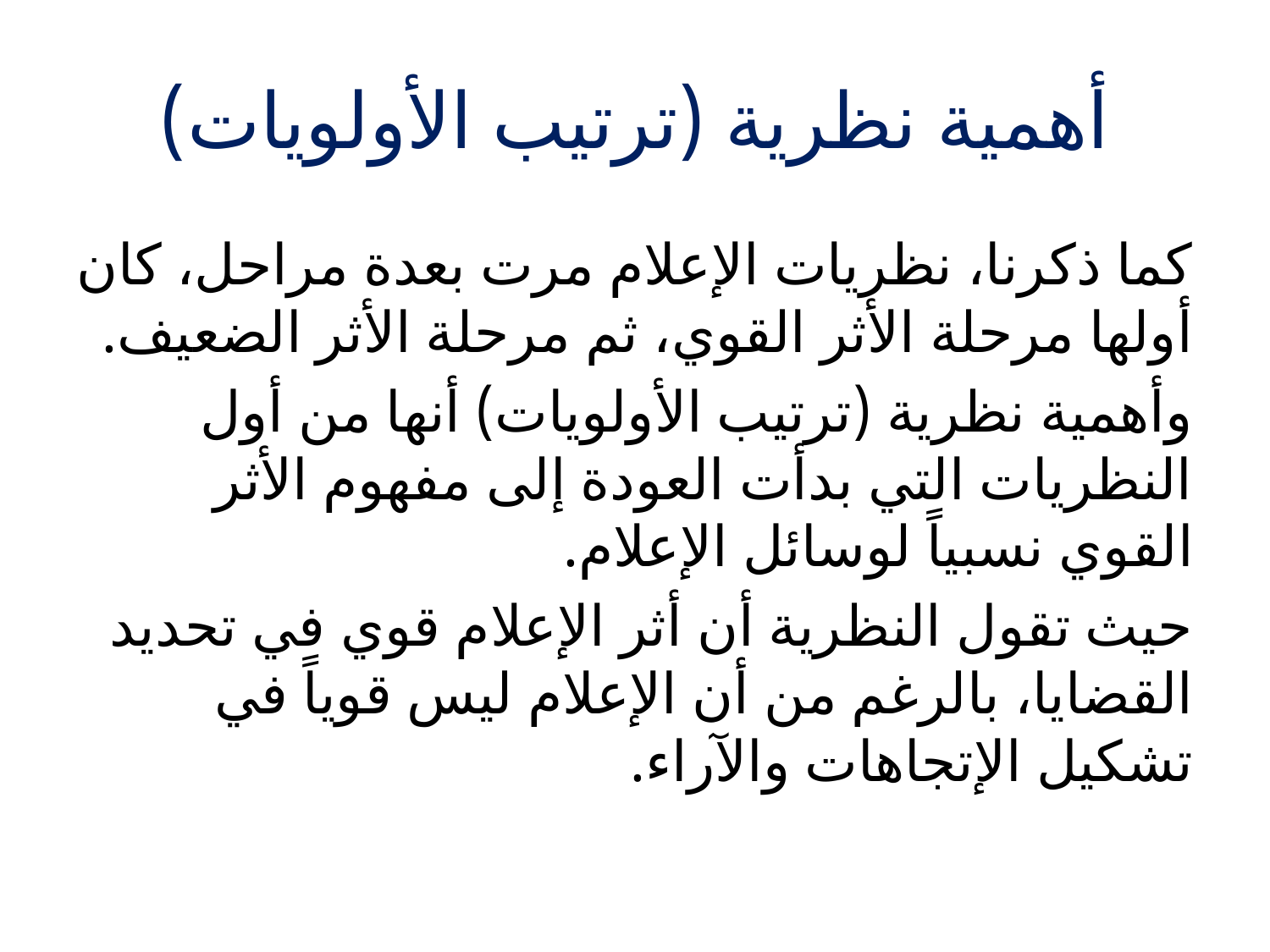

# أهمية نظرية (ترتيب الأولويات)
كما ذكرنا، نظريات الإعلام مرت بعدة مراحل، كان أولها مرحلة الأثر القوي، ثم مرحلة الأثر الضعيف.
وأهمية نظرية (ترتيب الأولويات) أنها من أول النظريات التي بدأت العودة إلى مفهوم الأثر القوي نسبياً لوسائل الإعلام.
حيث تقول النظرية أن أثر الإعلام قوي في تحديد القضايا، بالرغم من أن الإعلام ليس قوياً في تشكيل الإتجاهات والآراء.